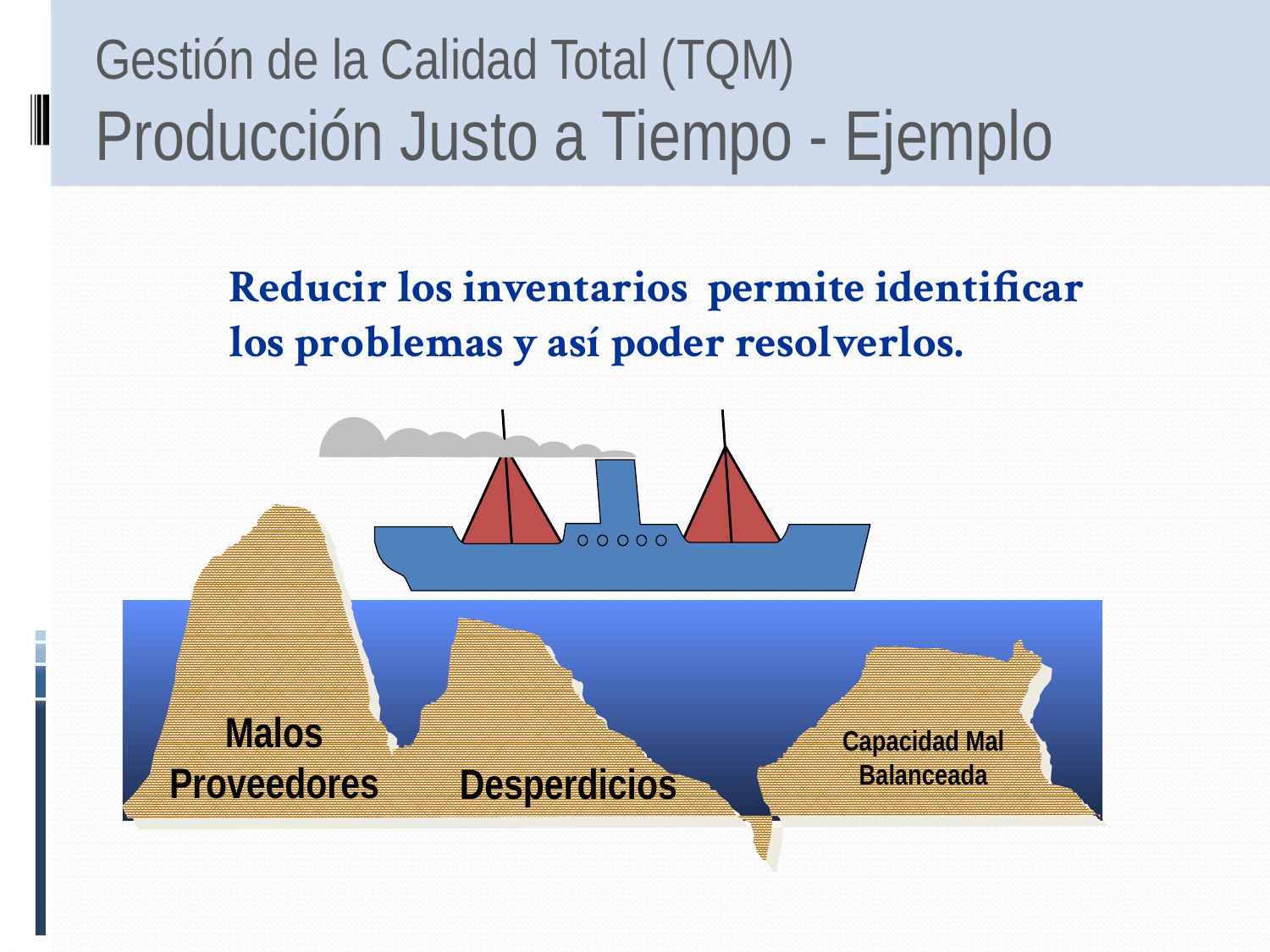

# Gestión de la Calidad Total (TQM) Producción Justo a Tiempo - Ejemplo
Reducir los inventarios  permite identificar
los problemas y así poder resolverlos.

Malos Proveedores
Capacidad Mal Balanceada

Desperdicios